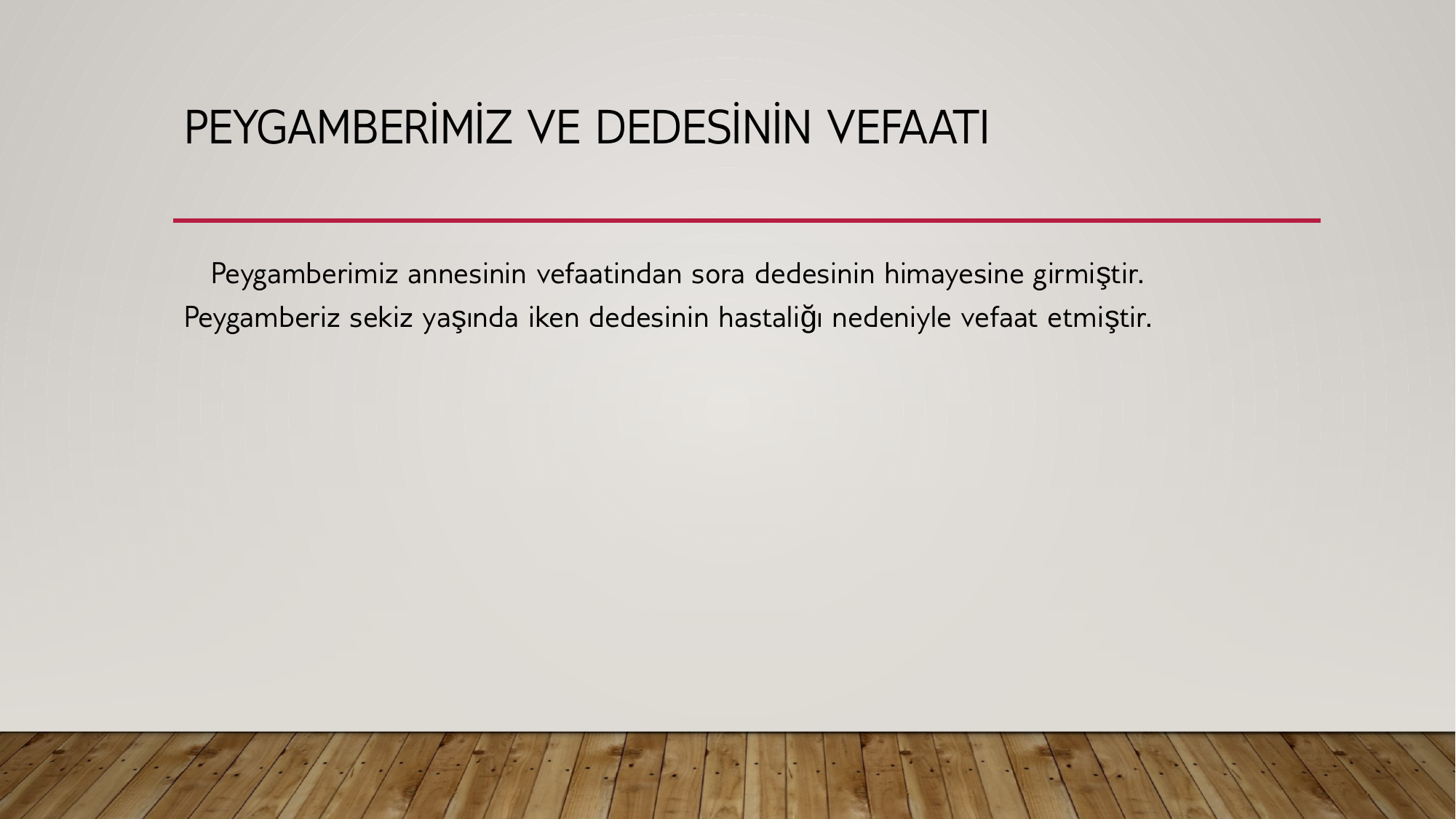

# PEYGAMBERİMİZ VE DEDESİNİN VEFAATI
   Peygamberimiz annesinin vefaatindan sora dedesinin himayesine girmiştir. Peygamberiz sekiz yaşında iken dedesinin hastaliğı nedeniyle vefaat etmiştir.